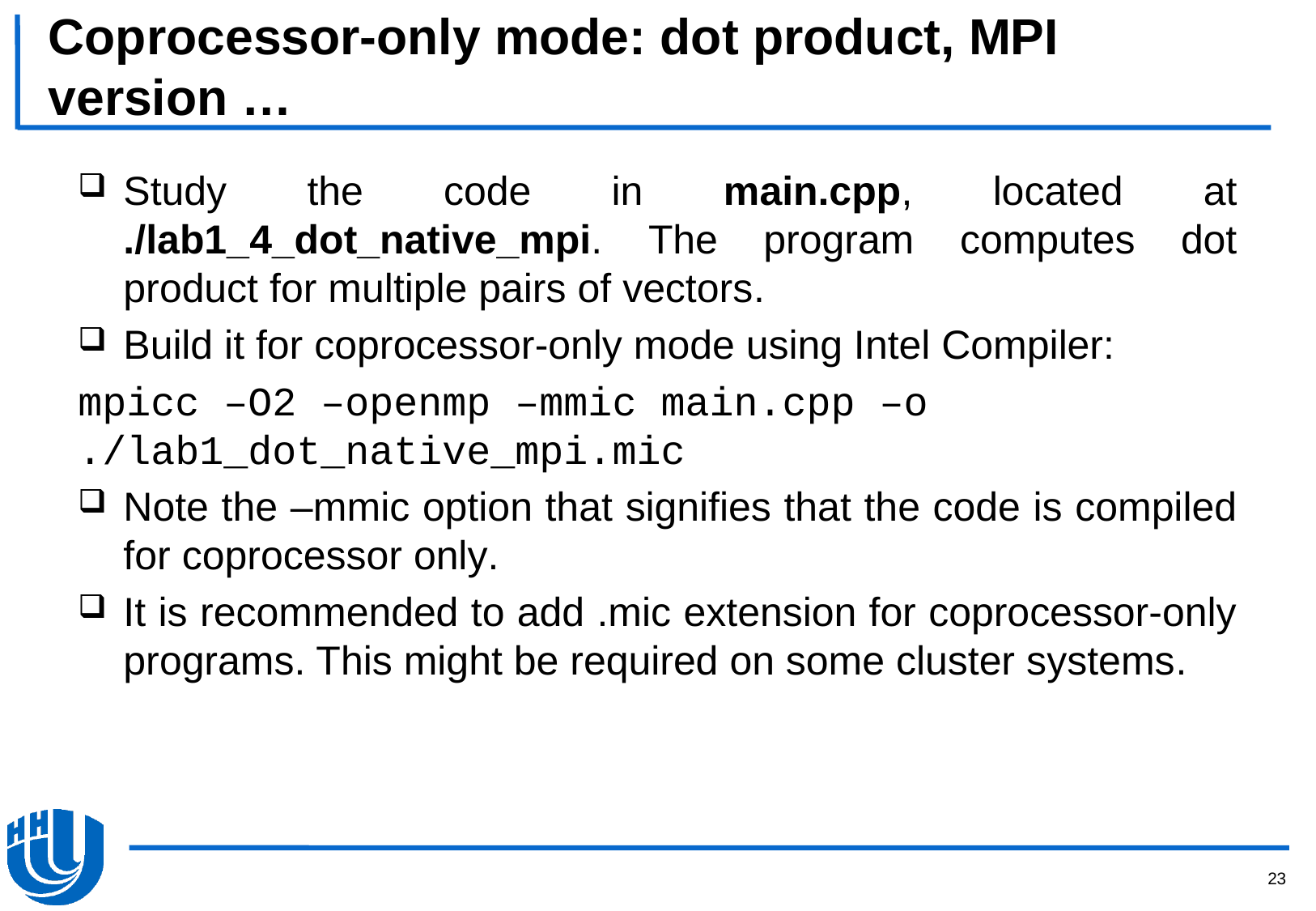

# Coprocessor-only mode: dot product, MPI version …
Study the code in main.cpp, located at ./lab1_4_dot_native_mpi. The program computes dot product for multiple pairs of vectors.
Build it for coprocessor-only mode using Intel Compiler:
mpicc –O2 –openmp –mmic main.cpp –o ./lab1_dot_native_mpi.mic
Note the –mmic option that signifies that the code is compiled for coprocessor only.
It is recommended to add .mic extension for coprocessor-only programs. This might be required on some cluster systems.

23